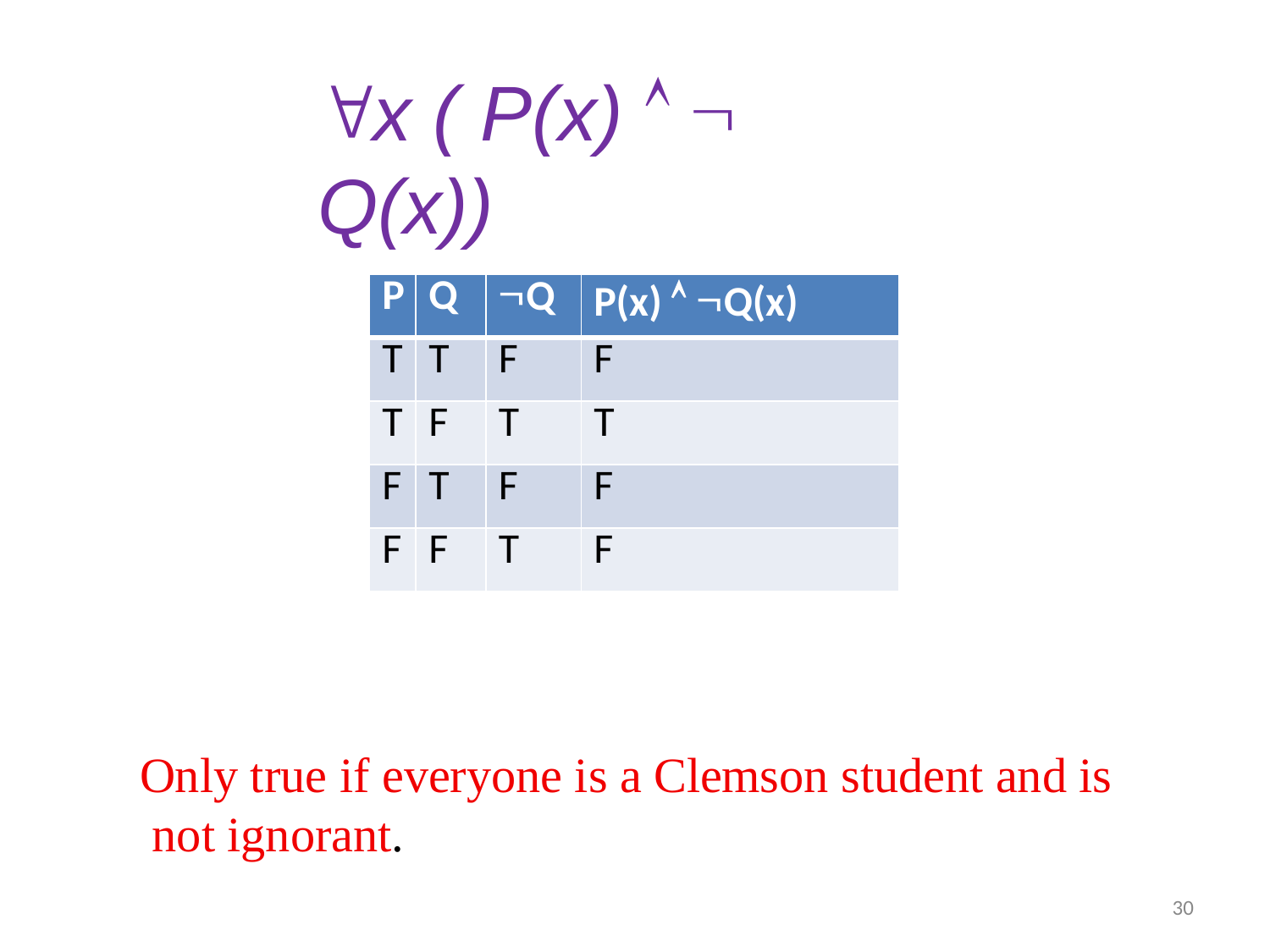

# ∀x ( P(x) ∧ ¬ Q(x))
| P | Q | ¬Q | P(x) ∧ ¬Q(x) |
| --- | --- | --- | --- |
| T | T | F | F |
| T | F | T | T |
| F | T | F | F |
| F | F | T | F |
Only true if everyone is a Clemson student and is  not ignorant.
30